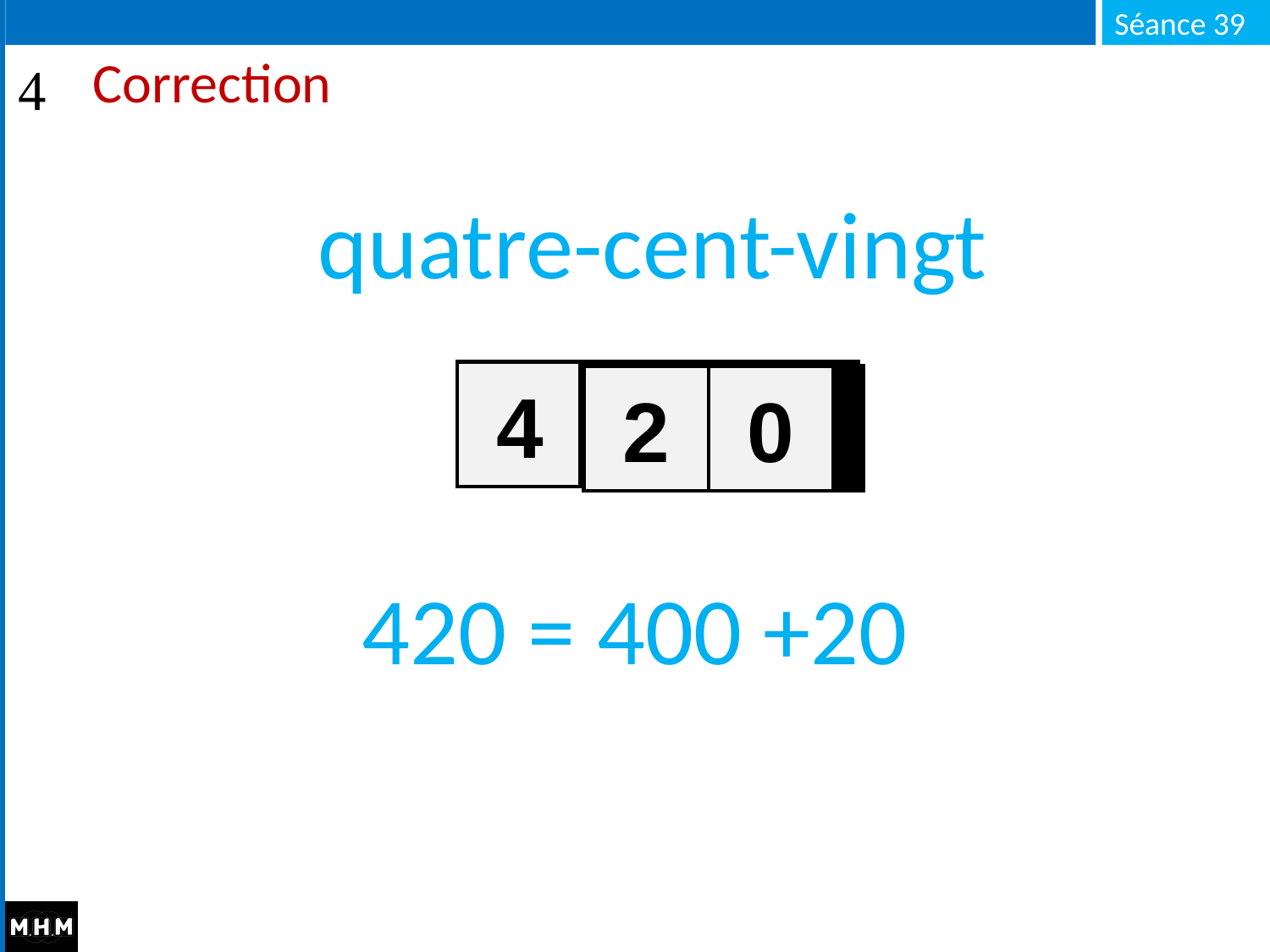

# Correction
quatre-cent-vingt
4
0
0

2
0

420 = 400 +20